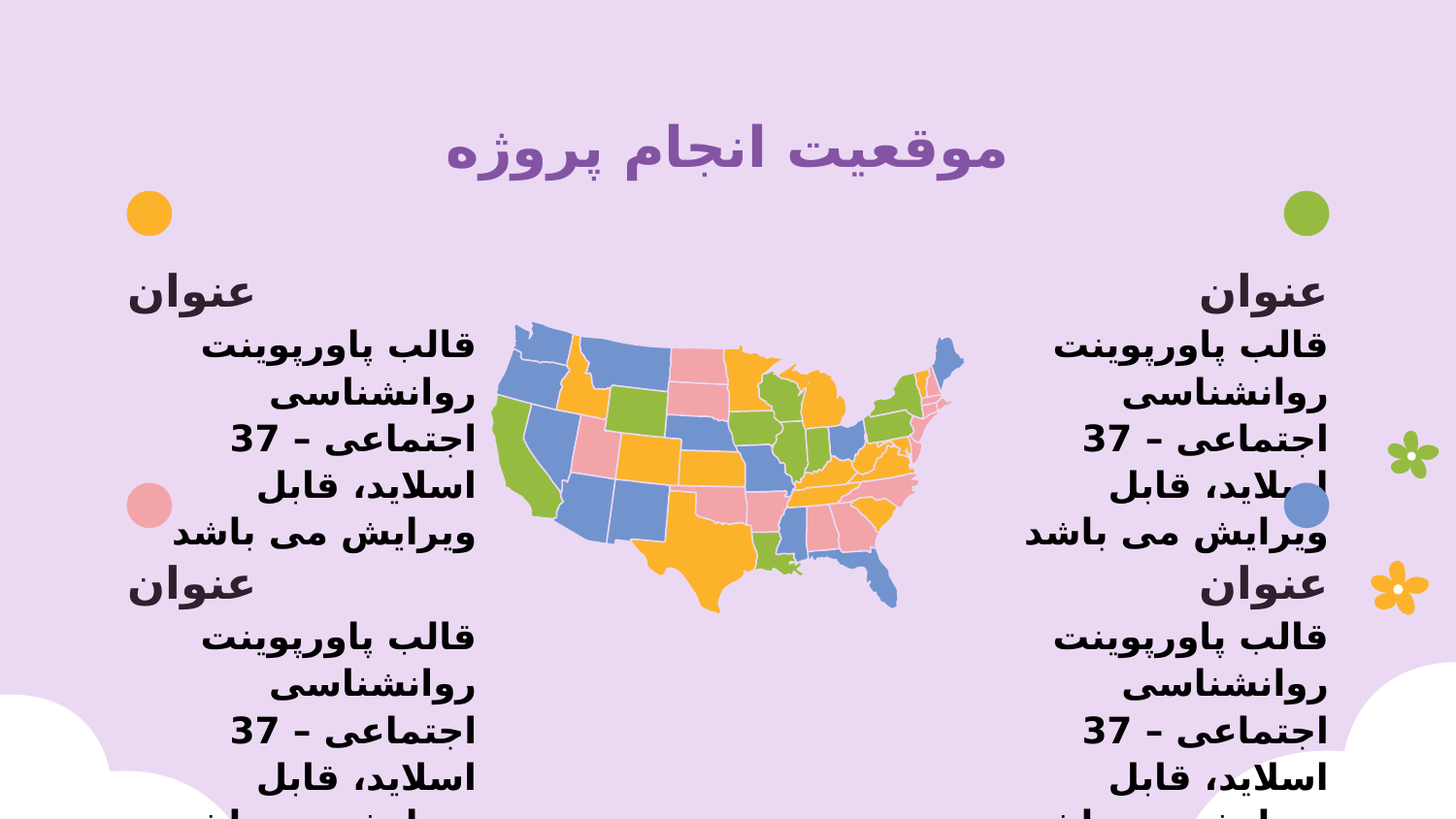

# موقعیت انجام پروژه

عنوان
عنوان
قالب پاورپوينت روانشناسی اجتماعی – 37 اسلاید، قابل ویرایش می باشد
قالب پاورپوينت روانشناسی اجتماعی – 37 اسلاید، قابل ویرایش می باشد

عنوان
عنوان
قالب پاورپوينت روانشناسی اجتماعی – 37 اسلاید، قابل ویرایش می باشد
قالب پاورپوينت روانشناسی اجتماعی – 37 اسلاید، قابل ویرایش می باشد